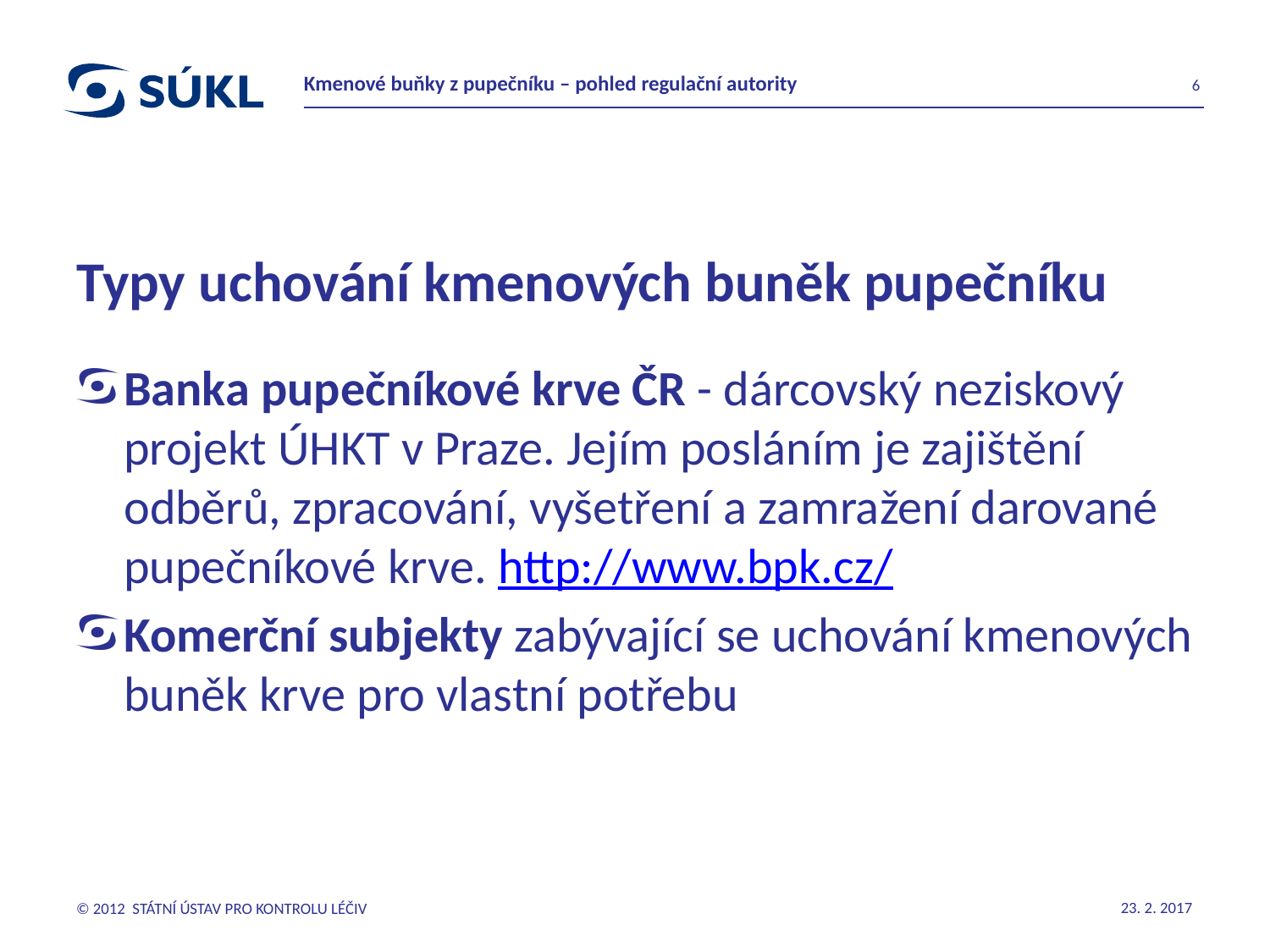

Kmenové buňky z pupečníku – pohled regulační autority

6
# Typy uchování kmenových buněk pupečníku
Banka pupečníkové krve ČR - dárcovský neziskový projekt ÚHKT v Praze. Jejím posláním je zajištění odběrů, zpracování, vyšetření a zamražení darované pupečníkové krve. http://www.bpk.cz/
Komerční subjekty zabývající se uchování kmenových buněk krve pro vlastní potřebu
© 2012  STÁTNÍ ÚSTAV PRO KONTROLU LÉČIV
23. 2. 2017